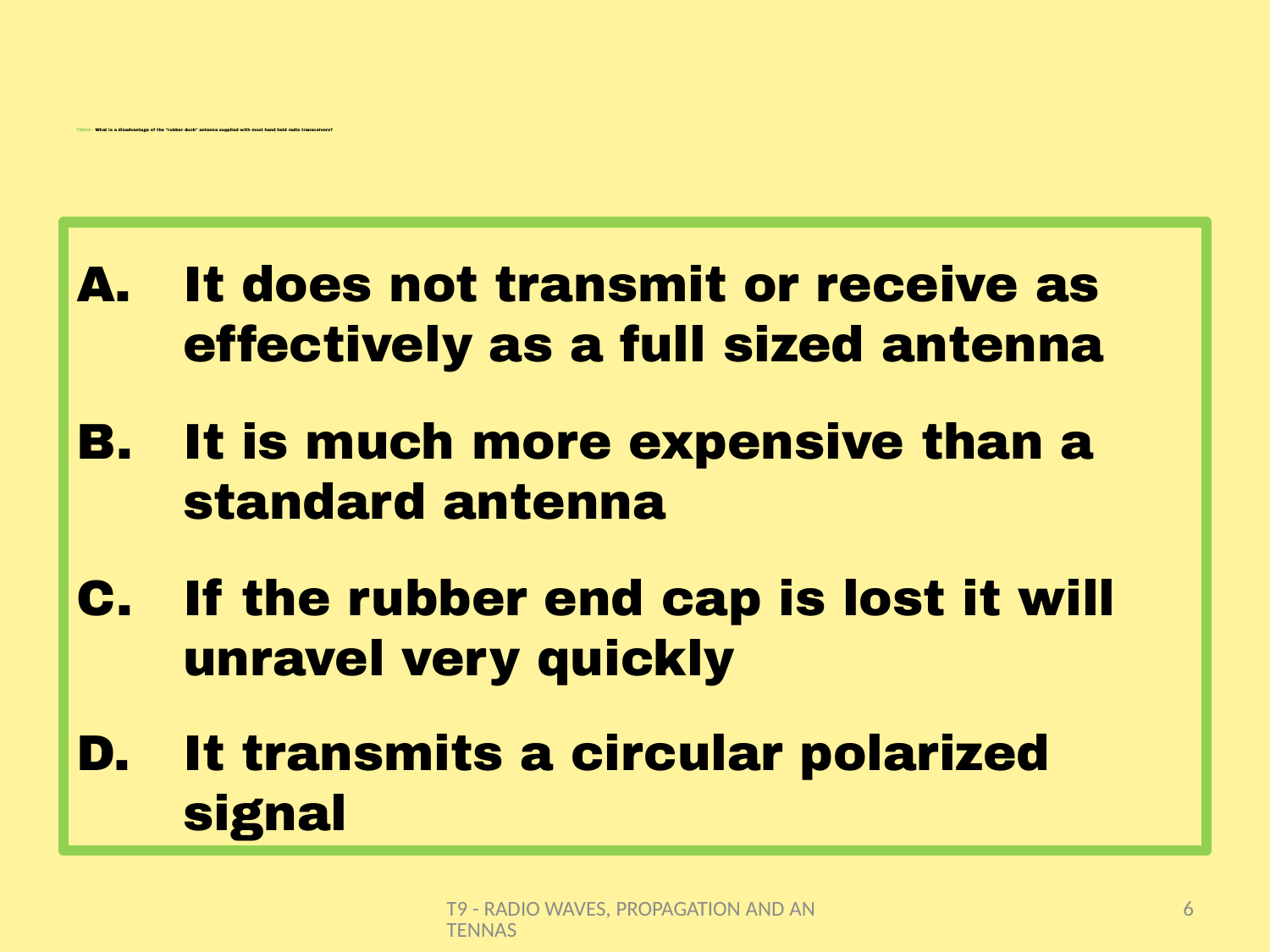

# T9A04 - What is a disadvantage of the "rubber duck" antenna supplied with most hand held radio transceivers?

It does not transmit or receive as effectively as a full sized antenna

It is much more expensive than a standard antenna

If the rubber end cap is lost it will unravel very quickly

It transmits a circular polarized signal
T9 - RADIO WAVES, PROPAGATION AND ANTENNAS
6